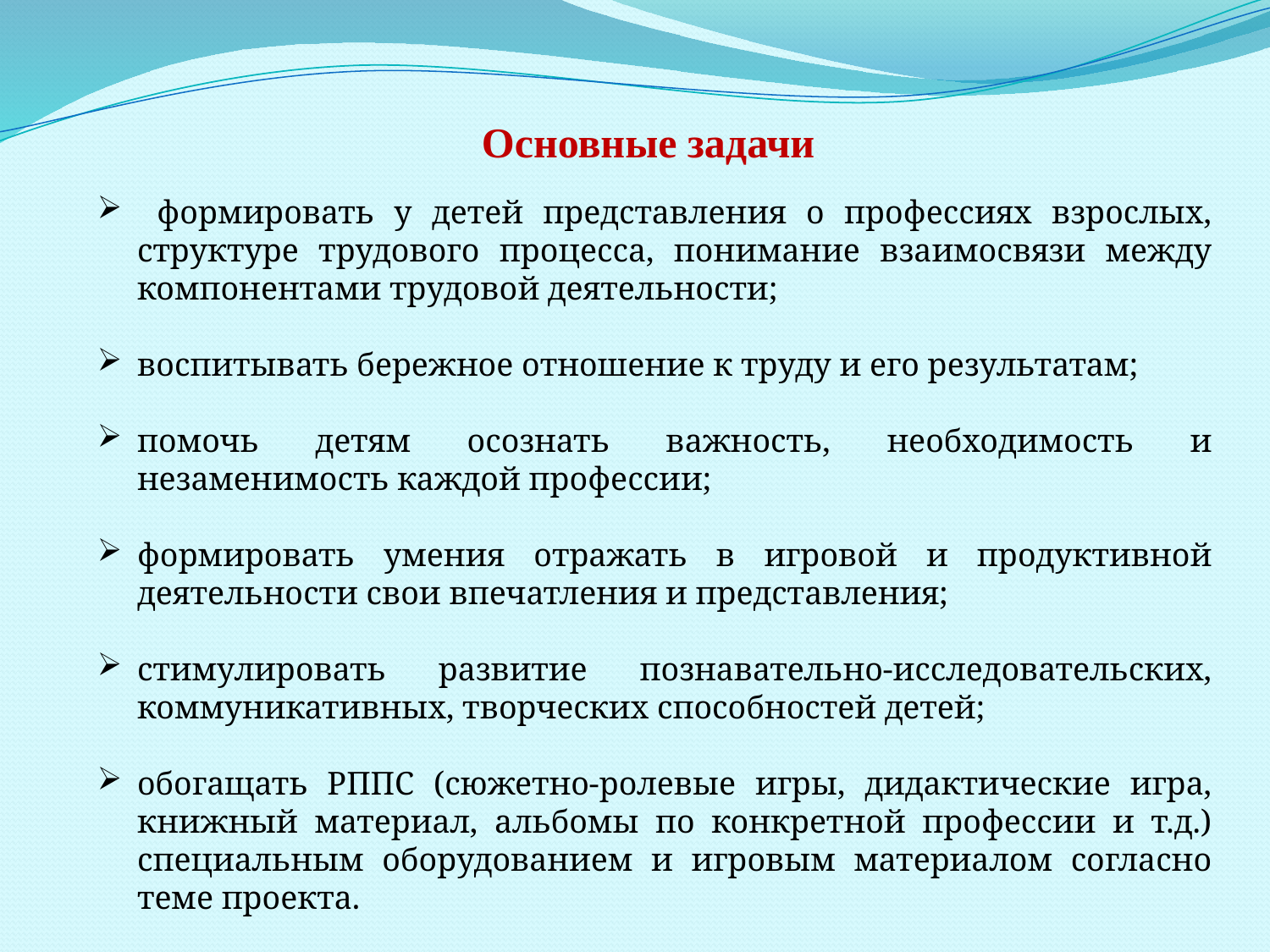

# Основные задачи
 формировать у детей представления о профессиях взрослых, структуре трудового процесса, понимание взаимосвязи между компонентами трудовой деятельности;

воспитывать бережное отношение к труду и его результатам;

помочь детям осознать важность, необходимость и незаменимость каждой профессии;

формировать умения отражать в игровой и продуктивной деятельности свои впечатления и представления;

стимулировать развитие познавательно-исследовательских, коммуникативных, творческих способностей детей;

обогащать РППС (сюжетно-ролевые игры, дидактические игра, книжный материал, альбомы по конкретной профессии и т.д.) специальным оборудованием и игровым материалом согласно теме проекта.